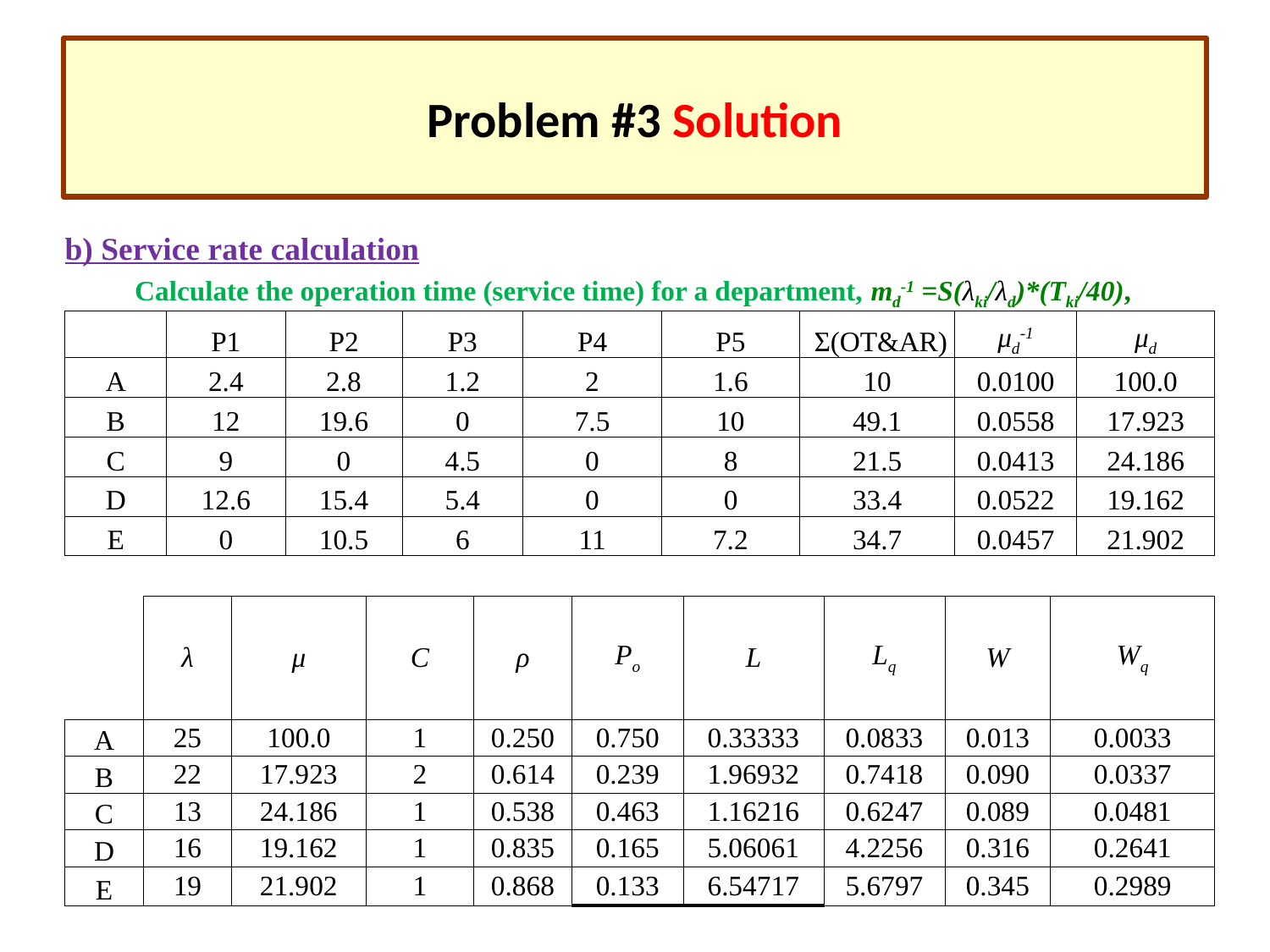

# Problem #3 Solution
| b) Service rate calculation |  |  |  |  |  |  |  |  |  |
| --- | --- | --- | --- | --- | --- | --- | --- | --- | --- |
| Calculate the operation time (service time) for a department, md-1 =S(λki/λd)\*(Tki/40), |  |  |  |  |  |  |  |  |  |
|  | P1 | P2 | P3 | P4 | P5 | Ʃ(OT&AR) |  | μd-1 | μd |
| A | 2.4 | 2.8 | 1.2 | 2 | 1.6 | 10 |  | 0.0100 | 100.0 |
| B | 12 | 19.6 | 0 | 7.5 | 10 | 49.1 |  | 0.0558 | 17.923 |
| C | 9 | 0 | 4.5 | 0 | 8 | 21.5 |  | 0.0413 | 24.186 |
| D | 12.6 | 15.4 | 5.4 | 0 | 0 | 33.4 |  | 0.0522 | 19.162 |
| E | 0 | 10.5 | 6 | 11 | 7.2 | 34.7 |  | 0.0457 | 21.902 |
|  | λ | μ | C | ρ | Po | L | Lq | W | Wq |
| --- | --- | --- | --- | --- | --- | --- | --- | --- | --- |
| A | 25 | 100.0 | 1 | 0.250 | 0.750 | 0.33333 | 0.0833 | 0.013 | 0.0033 |
| B | 22 | 17.923 | 2 | 0.614 | 0.239 | 1.96932 | 0.7418 | 0.090 | 0.0337 |
| C | 13 | 24.186 | 1 | 0.538 | 0.463 | 1.16216 | 0.6247 | 0.089 | 0.0481 |
| D | 16 | 19.162 | 1 | 0.835 | 0.165 | 5.06061 | 4.2256 | 0.316 | 0.2641 |
| E | 19 | 21.902 | 1 | 0.868 | 0.133 | 6.54717 | 5.6797 | 0.345 | 0.2989 |